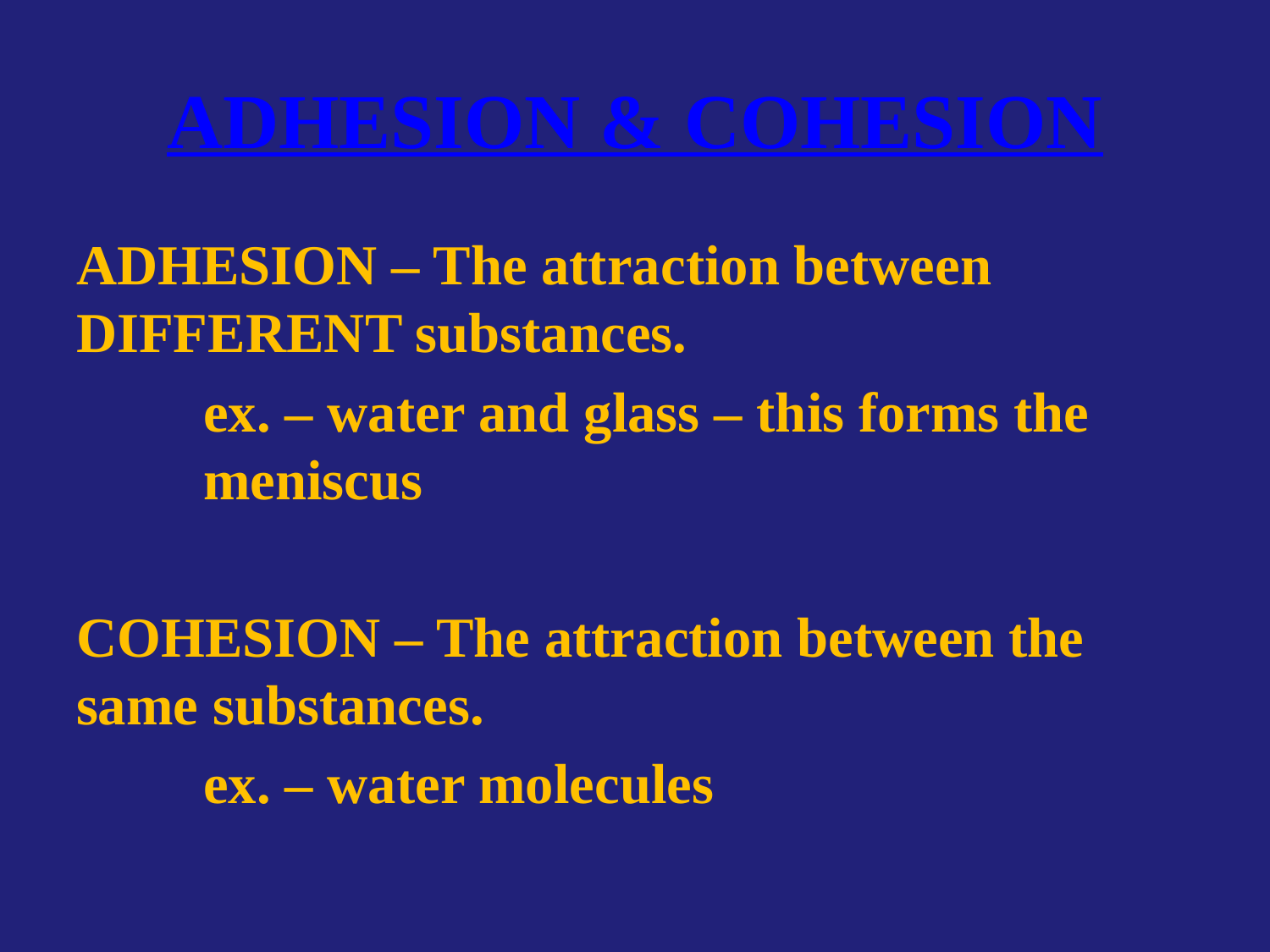

# ADHESION & COHESION
ADHESION – The attraction between DIFFERENT substances.
	ex. – water and glass – this forms the 	meniscus

COHESION – The attraction between the same substances.
	ex. – water molecules